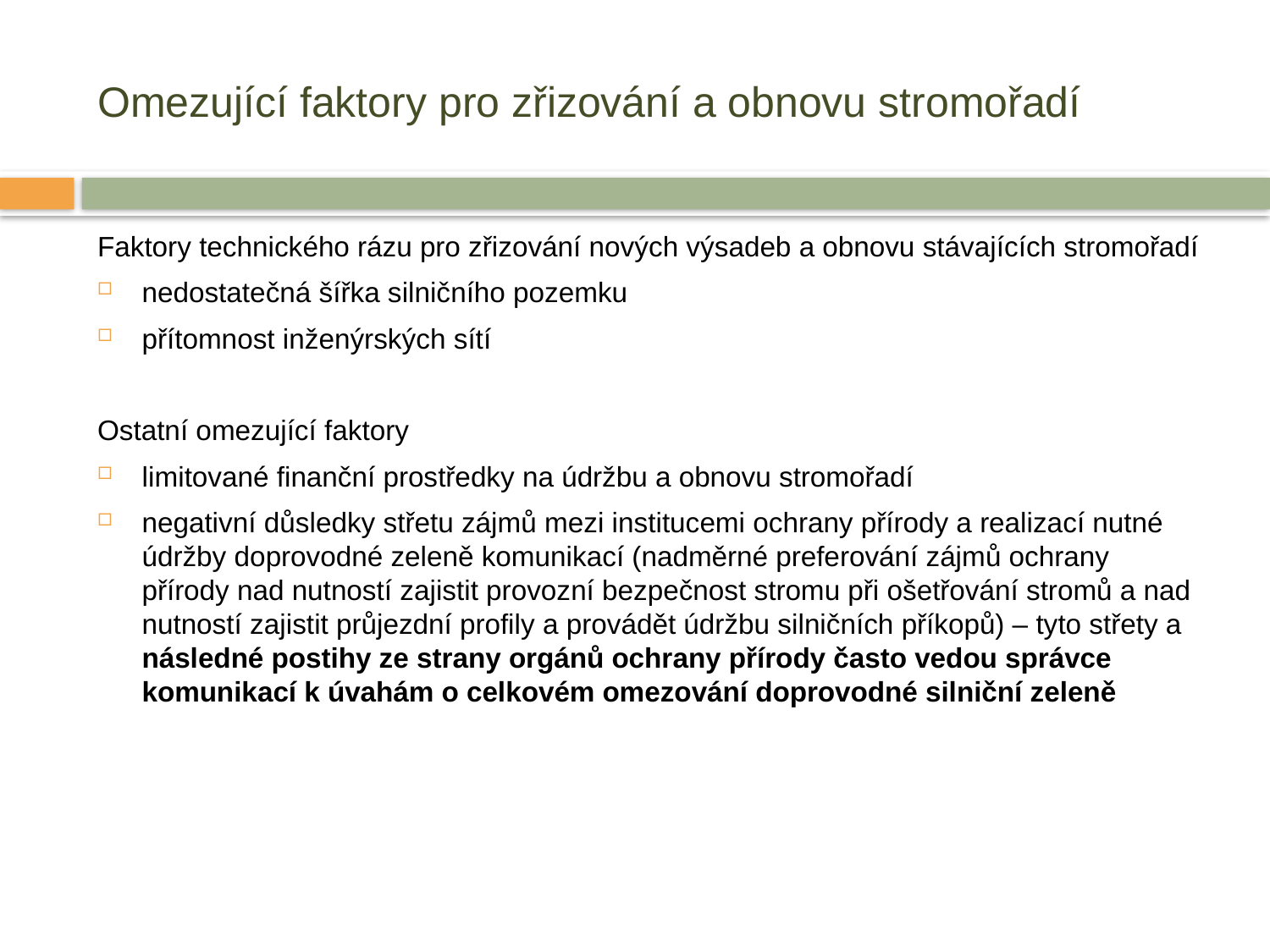

# Omezující faktory pro zřizování a obnovu stromořadí
Faktory technického rázu pro zřizování nových výsadeb a obnovu stávajících stromořadí
nedostatečná šířka silničního pozemku
přítomnost inženýrských sítí

Ostatní omezující faktory
limitované finanční prostředky na údržbu a obnovu stromořadí
negativní důsledky střetu zájmů mezi institucemi ochrany přírody a realizací nutné údržby doprovodné zeleně komunikací (nadměrné preferování zájmů ochrany přírody nad nutností zajistit provozní bezpečnost stromu při ošetřování stromů a nad nutností zajistit průjezdní profily a provádět údržbu silničních příkopů) – tyto střety a následné postihy ze strany orgánů ochrany přírody často vedou správce komunikací k úvahám o celkovém omezování doprovodné silniční zeleně